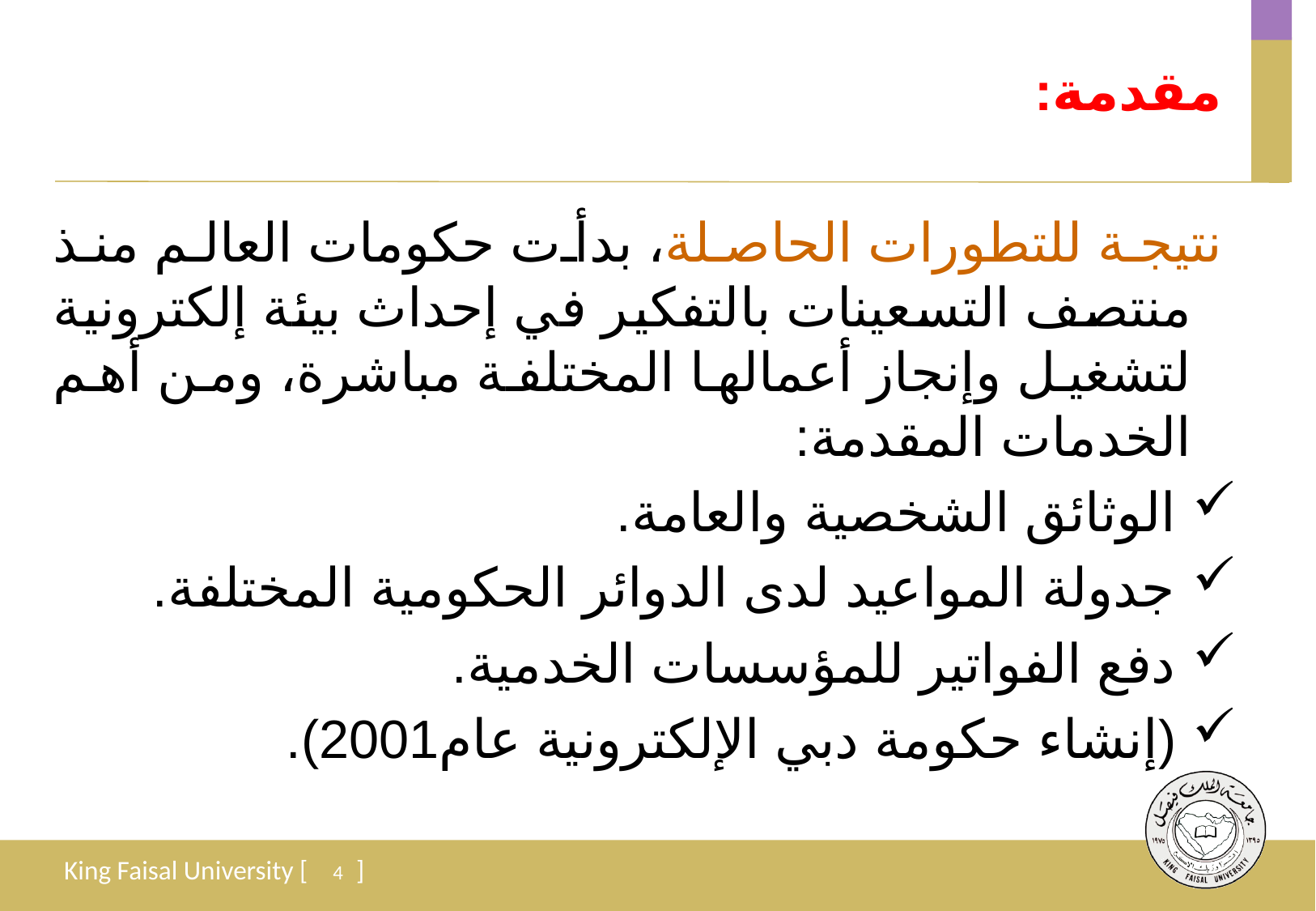

مقدمة:

 نتيجة للتطورات الحاصلة، بدأت حكومات العالم منذ منتصف التسعينات بالتفكير في إحداث بيئة إلكترونية لتشغيل وإنجاز أعمالها المختلفة مباشرة، ومن أهم الخدمات المقدمة:
الوثائق الشخصية والعامة.
جدولة المواعيد لدى الدوائر الحكومية المختلفة.
دفع الفواتير للمؤسسات الخدمية.
(إنشاء حكومة دبي الإلكترونية عام2001).

4